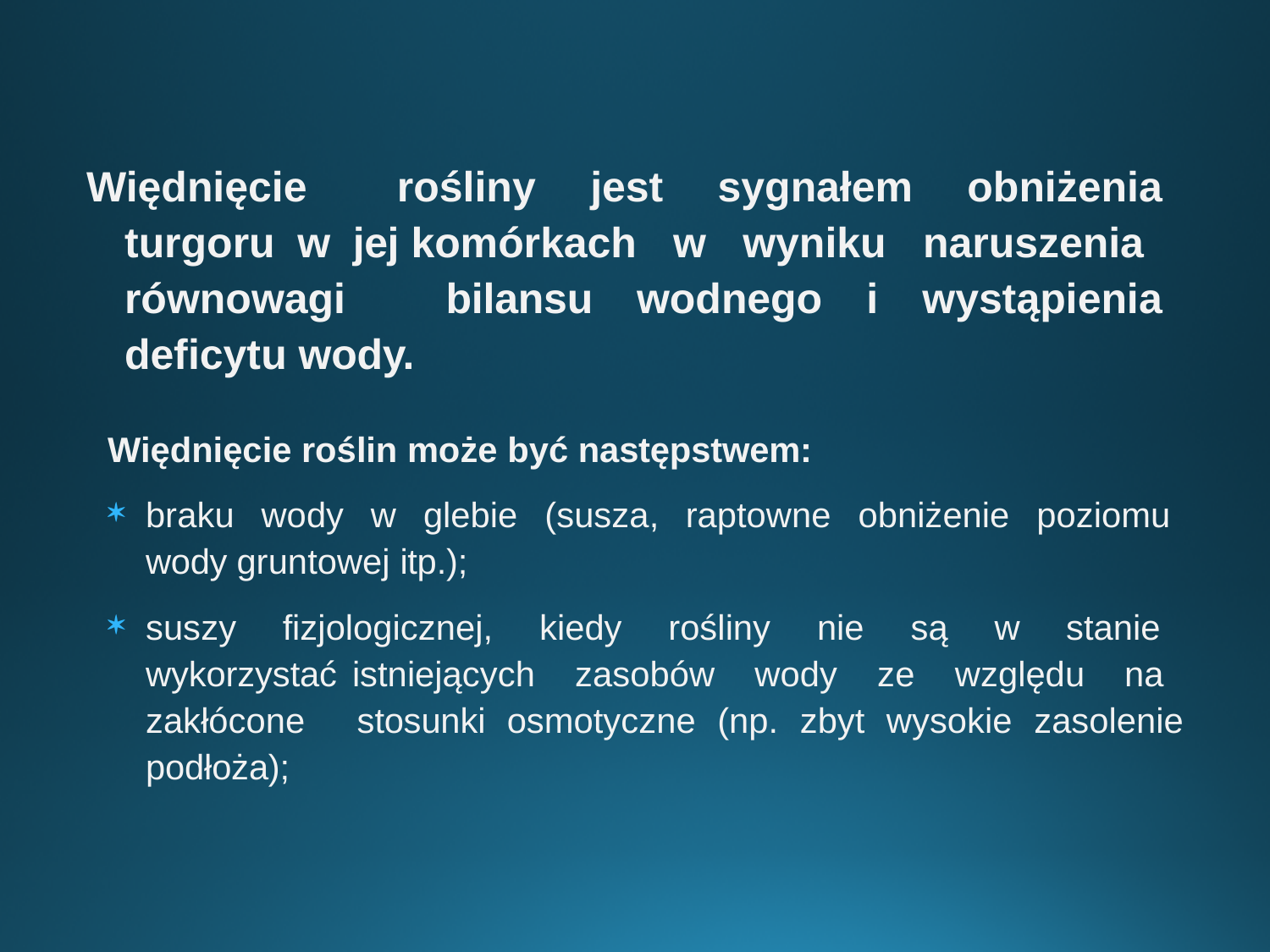

# Więdnięcie  rośliny jest sygnałem obniżenia turgoru w jej komórkach  w  wyniku  naruszenia  równowagi  bilansu wodnego i wystąpienia deficytu wody.
Więdnięcie roślin może być następstwem:
braku  wody  w  glebie  (susza,  raptowne  obniżenie  poziomu  wody gruntowej itp.);
suszy  fizjologicznej,  kiedy  rośliny  nie  są  w  stanie  wykorzystać istniejących  zasobów  wody  ze  względu  na  zakłócone  stosunki osmotyczne (np. zbyt wysokie zasolenie podłoża);